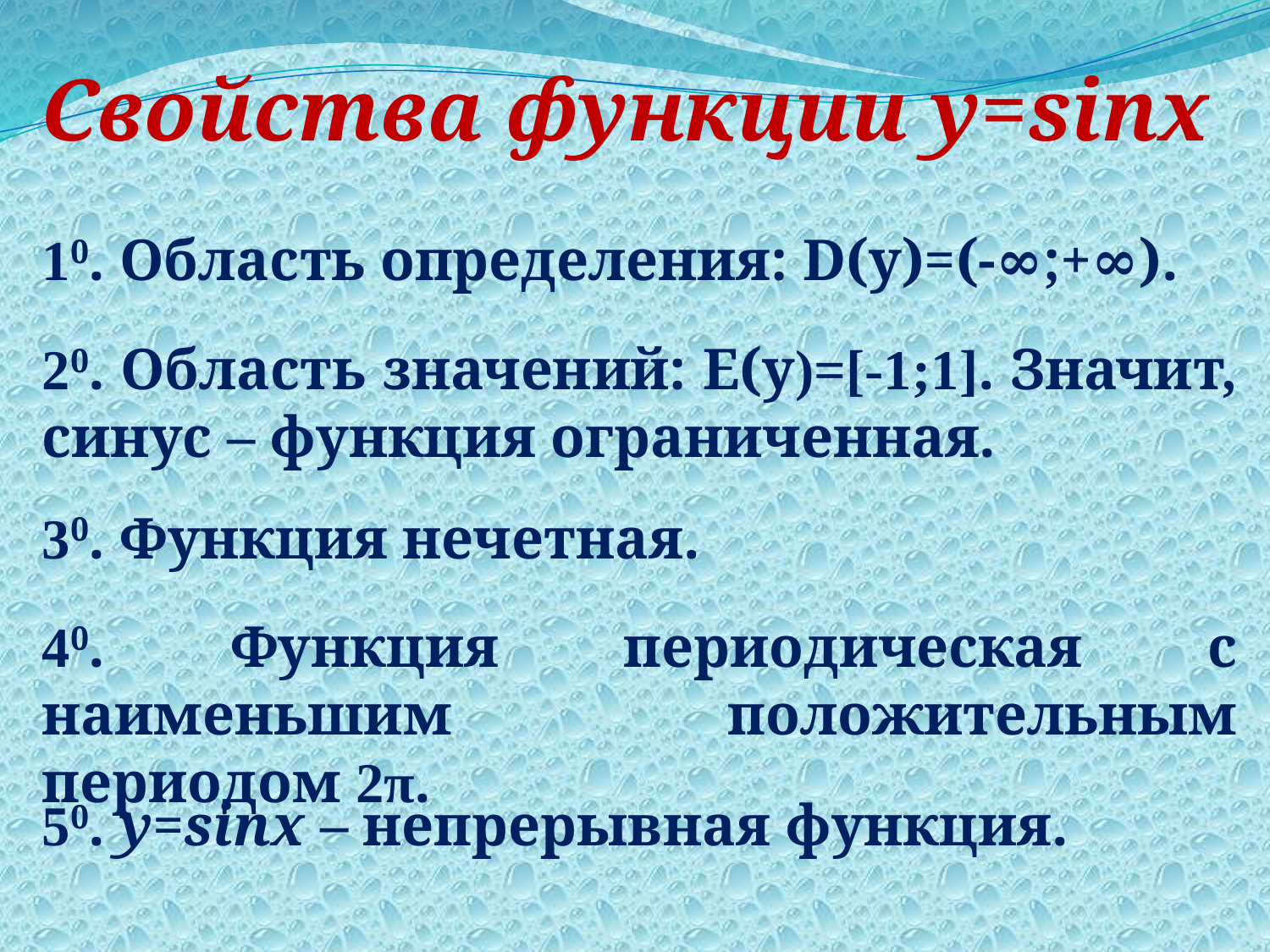

Свойства функции y=sinx
10. Область определения: D(y)=(-∞;+∞).
20. Область значений: E(y)=[-1;1]. Значит, синус – функция ограниченная.
30. Функция нечетная.
40. Функция периодическая с наименьшим положительным периодом 2π.
50. y=sinx – непрерывная функция.